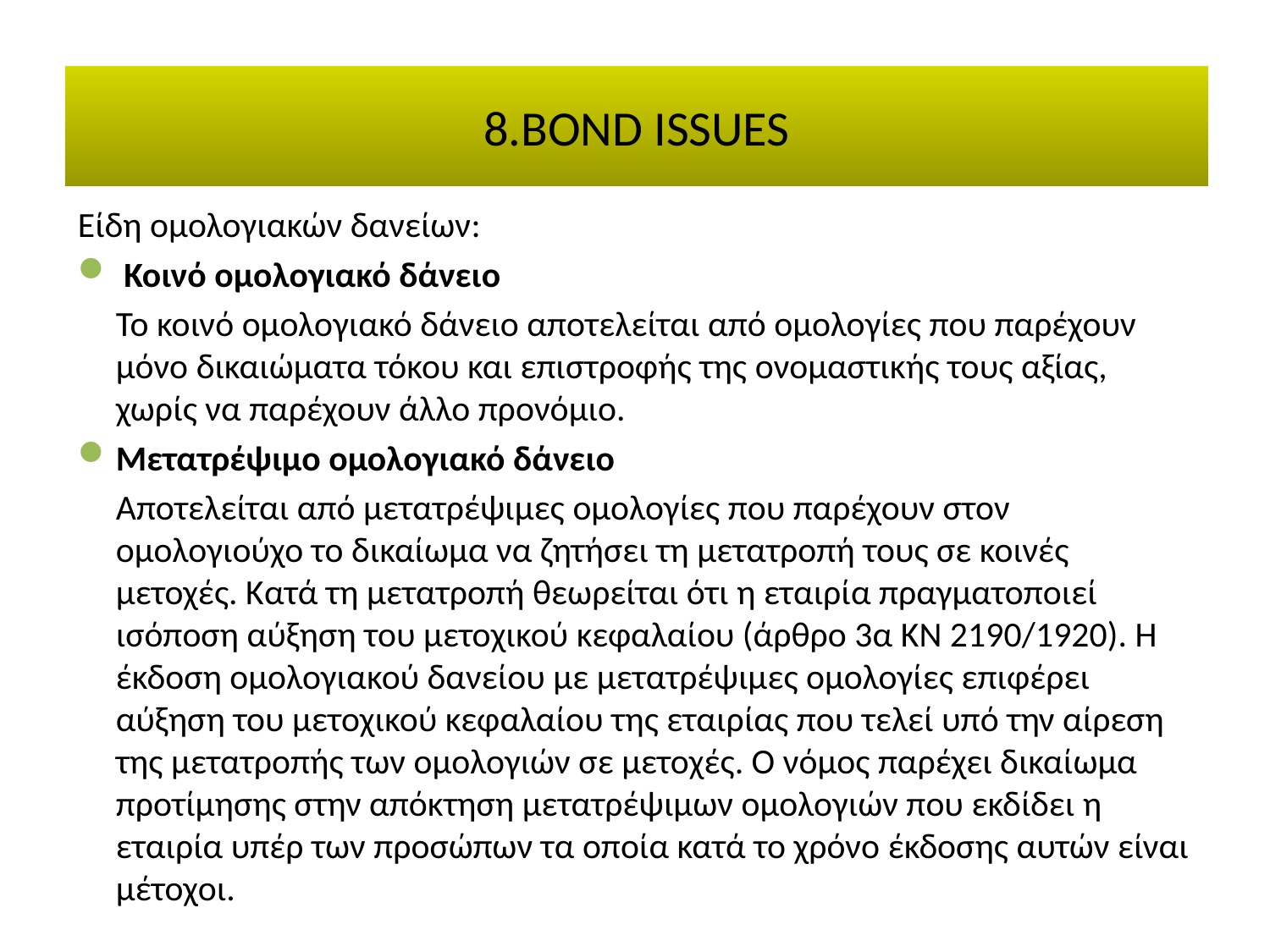

# 8.BOND ISSUES
Είδη ομολογιακών δανείων:
 Κοινό ομολογιακό δάνειο
	Το κοινό ομολογιακό δάνειο αποτελείται από ομολογίες που παρέχουν μόνο δικαιώματα τόκου και επιστροφής της ονομαστικής τους αξίας, χωρίς να παρέχουν άλλο προνόμιο.
Μετατρέψιμο ομολογιακό δάνειο
	Αποτελείται από μετατρέψιμες ομολογίες που παρέχουν στον ομολογιούχο το δικαίωμα να ζητήσει τη μετατροπή τους σε κοινές μετοχές. Κατά τη μετατροπή θεωρείται ότι η εταιρία πραγματοποιεί ισόποση αύξηση του μετοχικού κεφαλαίου (άρθρο 3α ΚΝ 2190/1920). Η έκδοση ομολογιακού δανείου με μετατρέψιμες ομολογίες επιφέρει αύξηση του μετοχικού κεφαλαίου της εταιρίας που τελεί υπό την αίρεση της μετατροπής των ομολογιών σε μετοχές. Ο νόμος παρέχει δικαίωμα προτίμησης στην απόκτηση μετατρέψιμων ομολογιών που εκδίδει η εταιρία υπέρ των προσώπων τα οποία κατά το χρόνο έκδοσης αυτών είναι μέτοχοι.